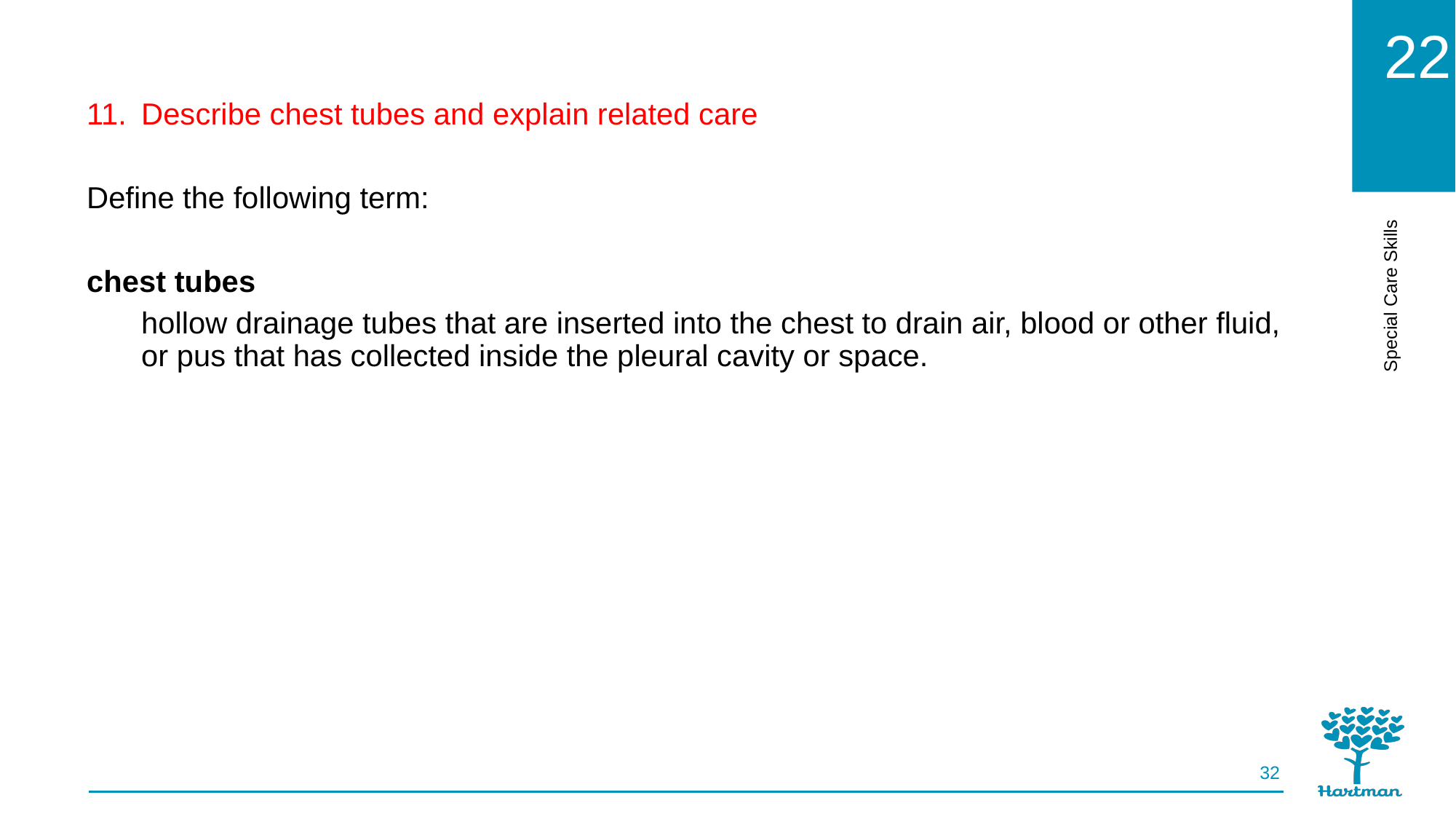

Describe chest tubes and explain related care

Define the following term:

chest tubes
hollow drainage tubes that are inserted into the chest to drain air, blood or other fluid, or pus that has collected inside the pleural cavity or space.

32